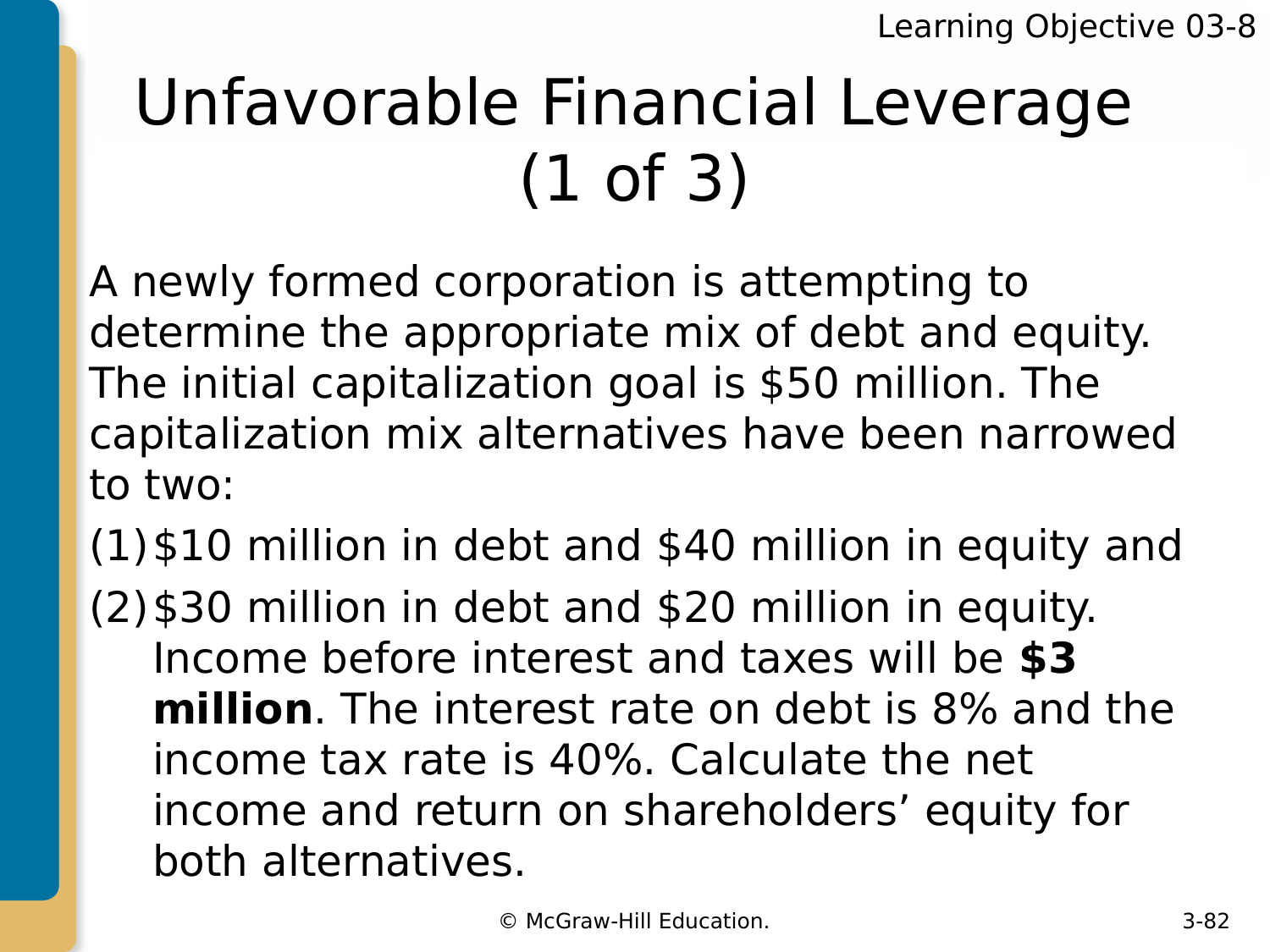

Learning Objective 03-8
# Unfavorable Financial Leverage (1 of 3)
A newly formed corporation is attempting to determine the appropriate mix of debt and equity. The initial capitalization goal is $50 million. The capitalization mix alternatives have been narrowed to two:
$10 million in debt and $40 million in equity and
$30 million in debt and $20 million in equity. Income before interest and taxes will be $3 million. The interest rate on debt is 8% and the income tax rate is 40%. Calculate the net income and return on shareholders’ equity for both alternatives.